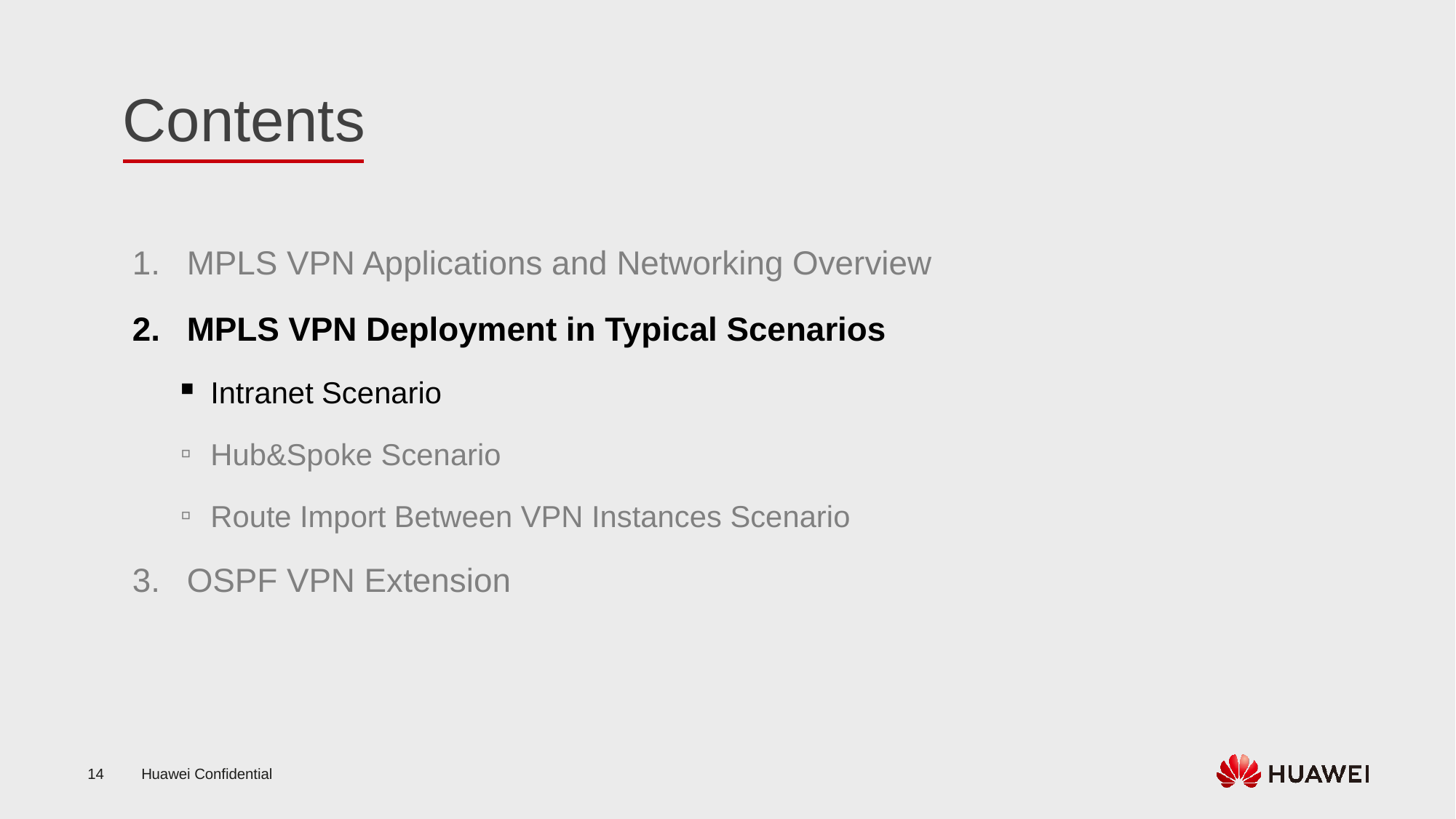

MPLS VPN Applications and Networking Overview
MPLS VPN Deployment in Typical Scenarios
Intranet Scenario
Hub&Spoke Scenario
Route Import Between VPN Instances Scenario
OSPF VPN Extension